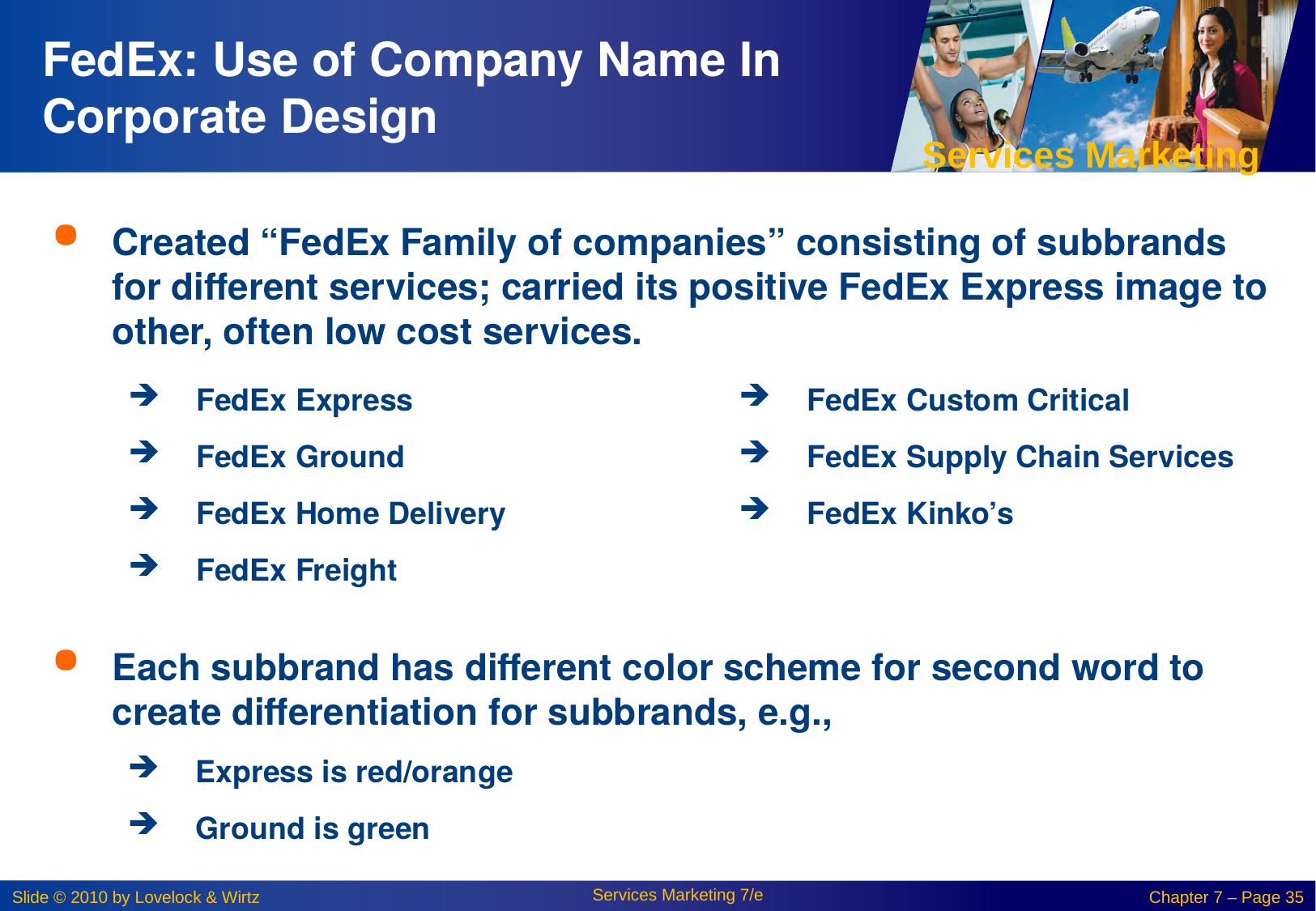

# FedEx: Use of Company Name In Corporate Design
Created “FedEx Family of companies” consisting of subbrands for different services; carried its positive FedEx Express image to other, often low cost services.

FedEx Express
FedEx Ground
FedEx Home Delivery
FedEx Freight
FedEx Custom Critical
FedEx Supply Chain Services
FedEx Kinko’s
Each subbrand has different color scheme for second word to create differentiation for subbrands, e.g.,
Express is red/orange
Ground is green